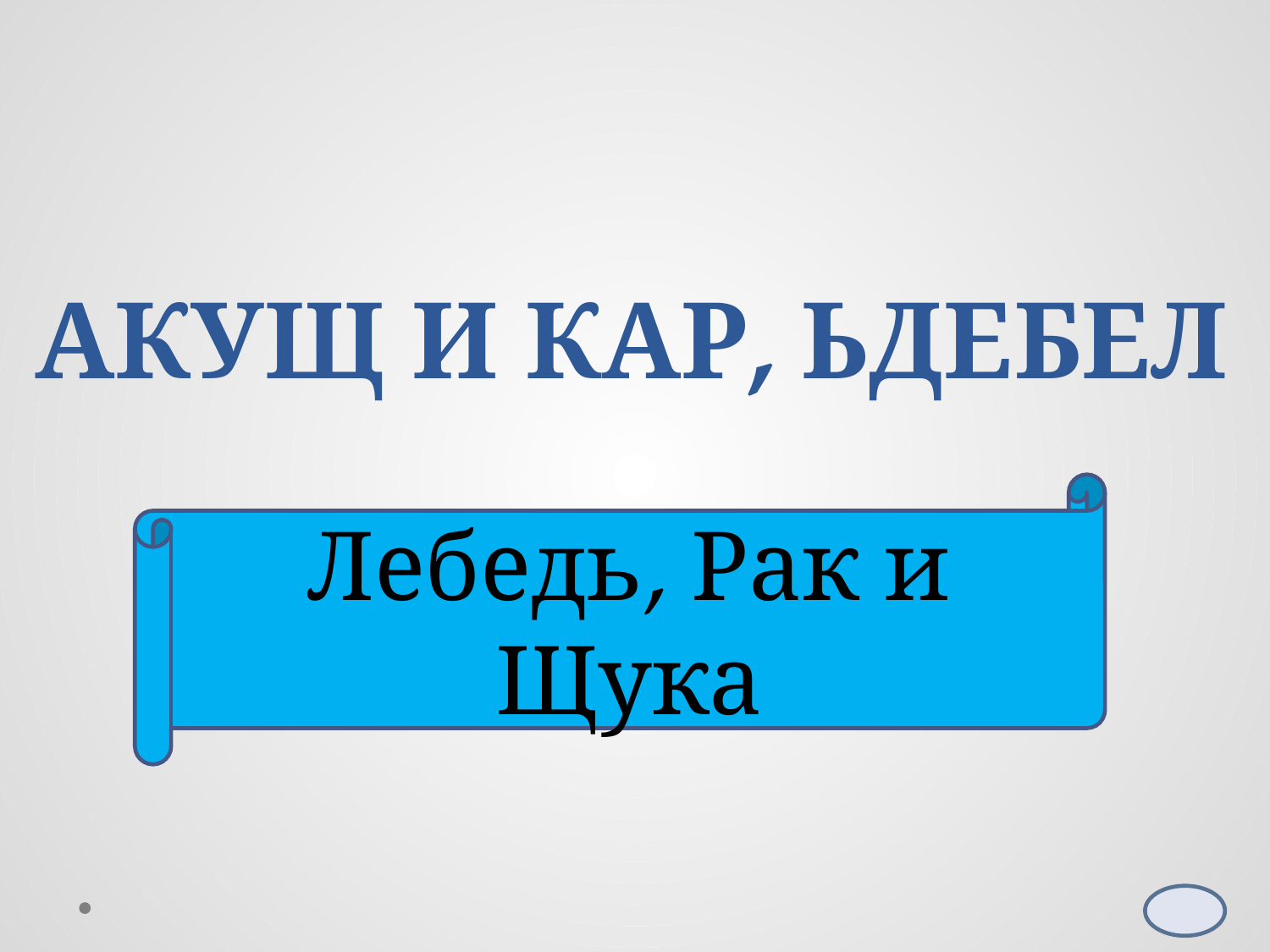

# АКУЩ И КАР, ЬДЕБЕЛ
Лебедь, Рак и Щука